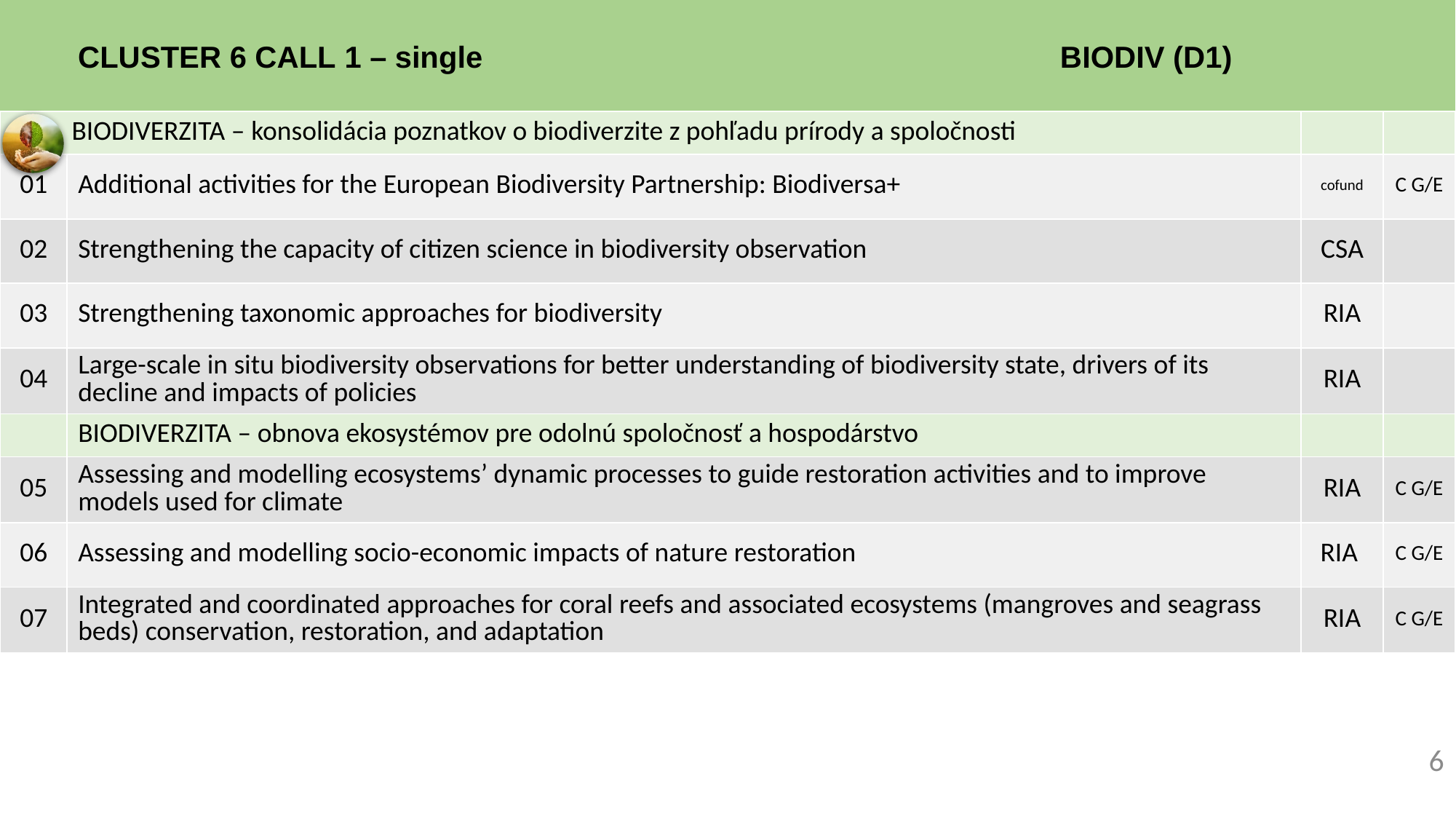

# Cluster 6 Call 1 – single					        BIODIV (D1)
| Biodiverzita – konsolidácia poznatkov o biodiverzite z pohľadu prírody a spoločnosti |  |  |  |
| --- | --- | --- | --- |
| 01 | Additional activities for the European Biodiversity Partnership: Biodiversa+ | cofund | C G/E |
| 02 | Strengthening the capacity of citizen science in biodiversity observation | CSA |  |
| 03 | Strengthening taxonomic approaches for biodiversity | RIA |  |
| 04 | Large-scale in situ biodiversity observations for better understanding of biodiversity state, drivers of its decline and impacts of policies | RIA |  |
|  | Biodiverzita – obnova ekosystémov pre odolnú spoločnosť a hospodárstvo |  |  |
| 05 | Assessing and modelling ecosystems’ dynamic processes to guide restoration activities and to improve models used for climate | RIA | C G/E |
| 06 | Assessing and modelling socio-economic impacts of nature restoration | RIA | C G/E |
| 07 | Integrated and coordinated approaches for coral reefs and associated ecosystems (mangroves and seagrass beds) conservation, restoration, and adaptation | RIA | C G/E |

6